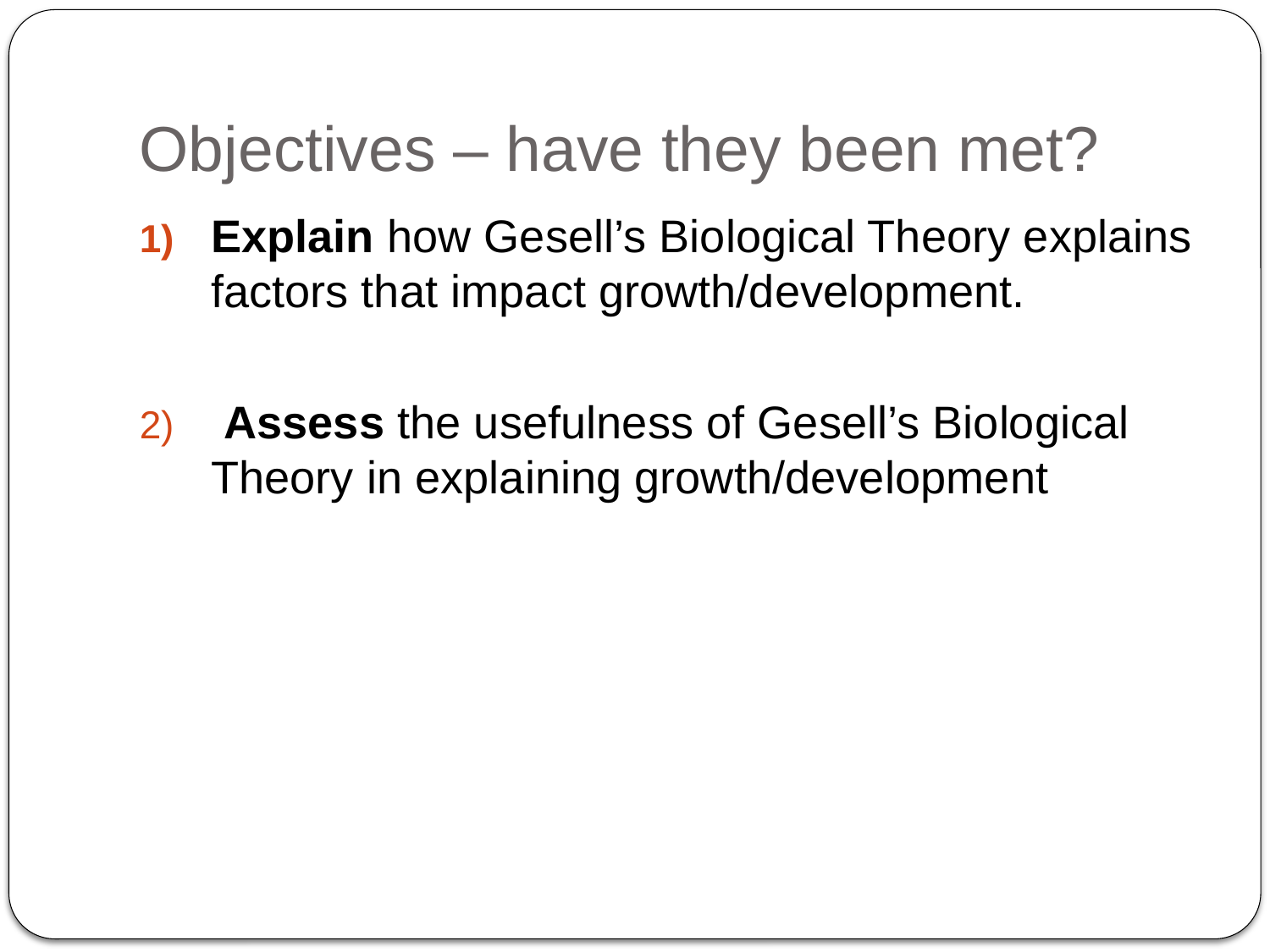

# Objectives – have they been met?
Explain how Gesell’s Biological Theory explains factors that impact growth/development.

 Assess the usefulness of Gesell’s Biological Theory in explaining growth/development